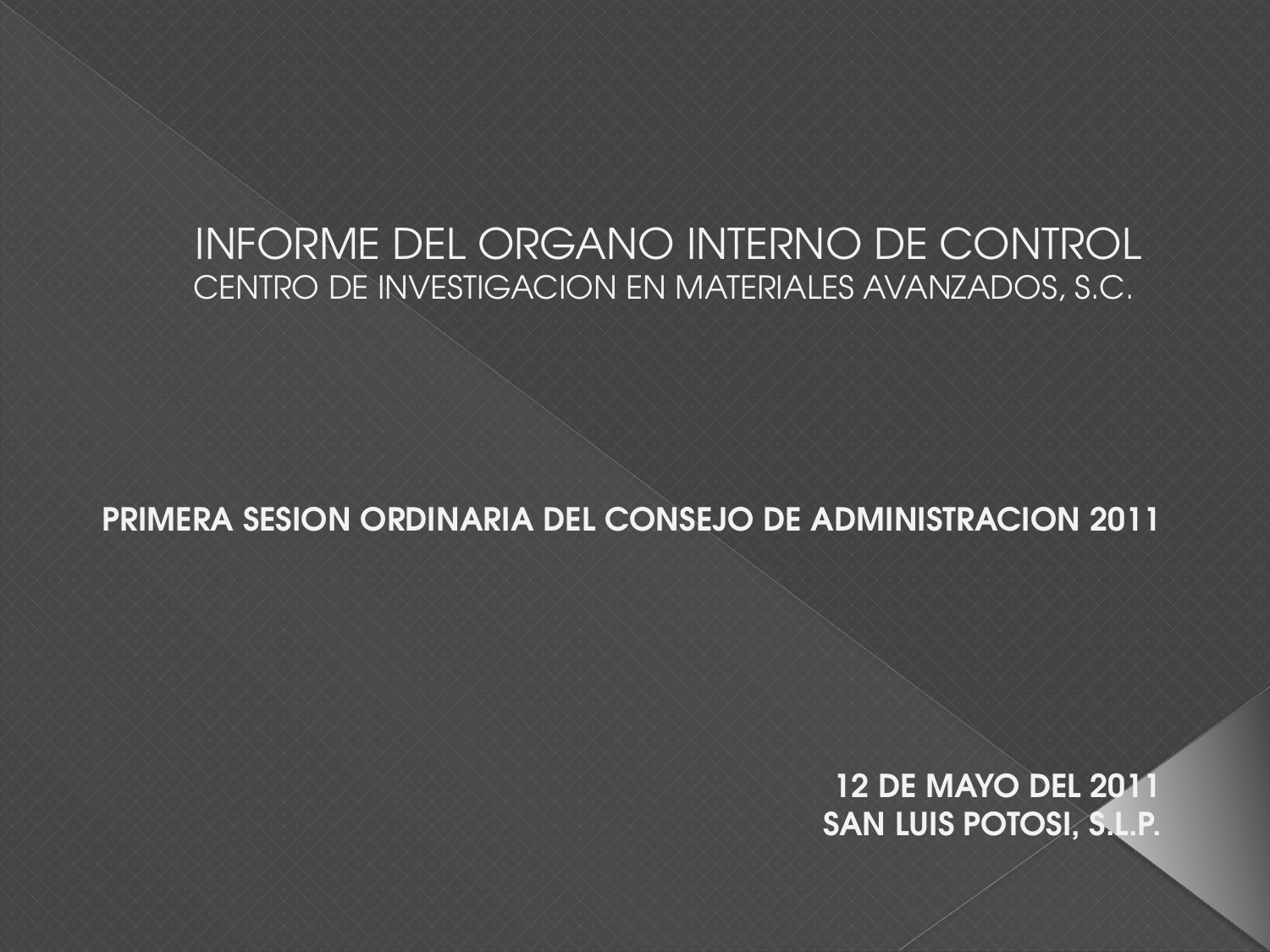

# INFORME DEL ORGANO INTERNO DE CONTROL CENTRO DE INVESTIGACION EN MATERIALES AVANZADOS, S.C.

PRIMERA SESION ORDINARIA DEL CONSEJO DE ADMINISTRACION 2011

12 DE MAYO DEL 2011
SAN LUIS POTOSI, S.L.P.